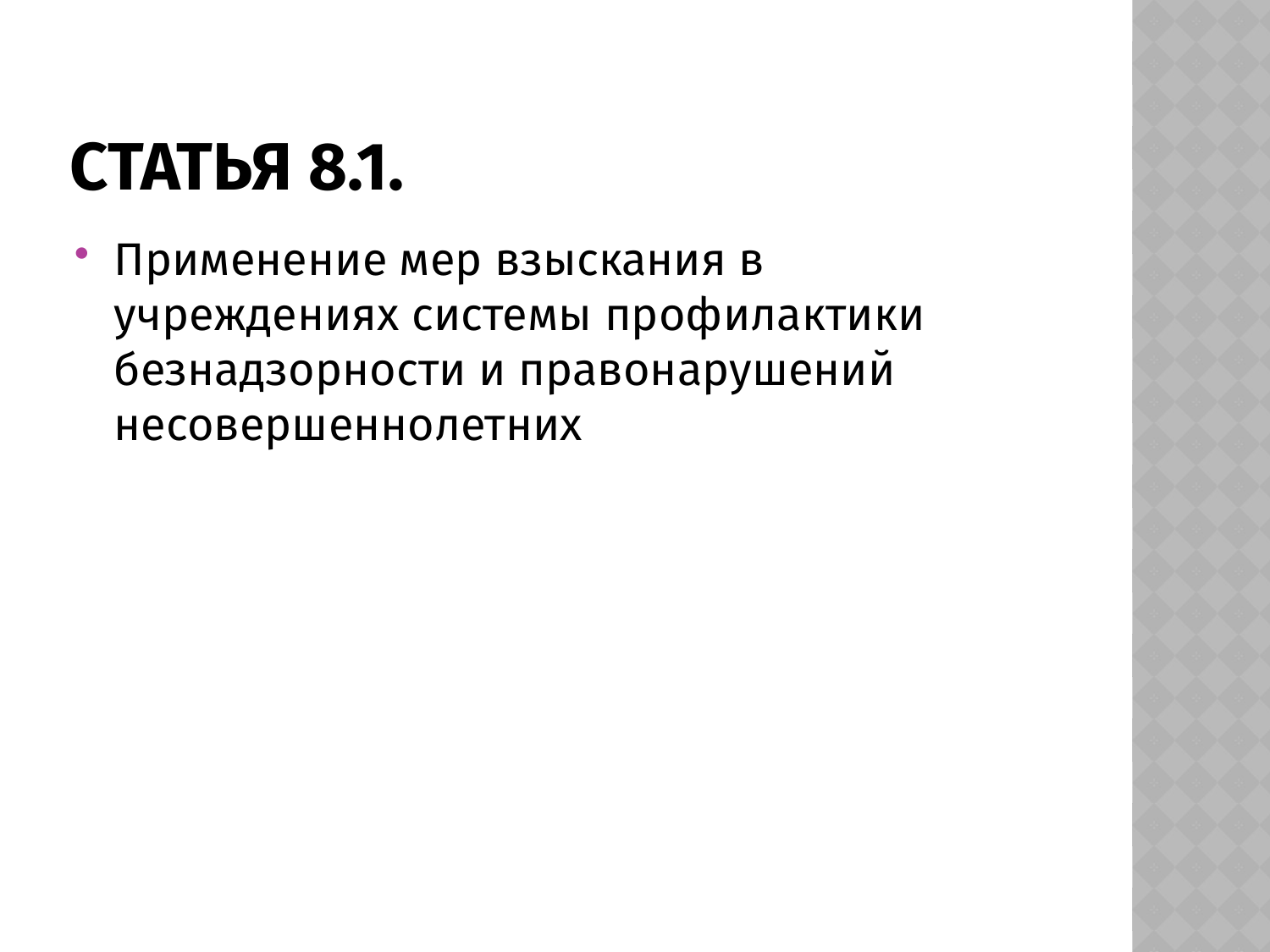

# Статья 8.1.
Применение мер взыскания в учреждениях системы профилактики безнадзорности и правонарушений несовершеннолетних